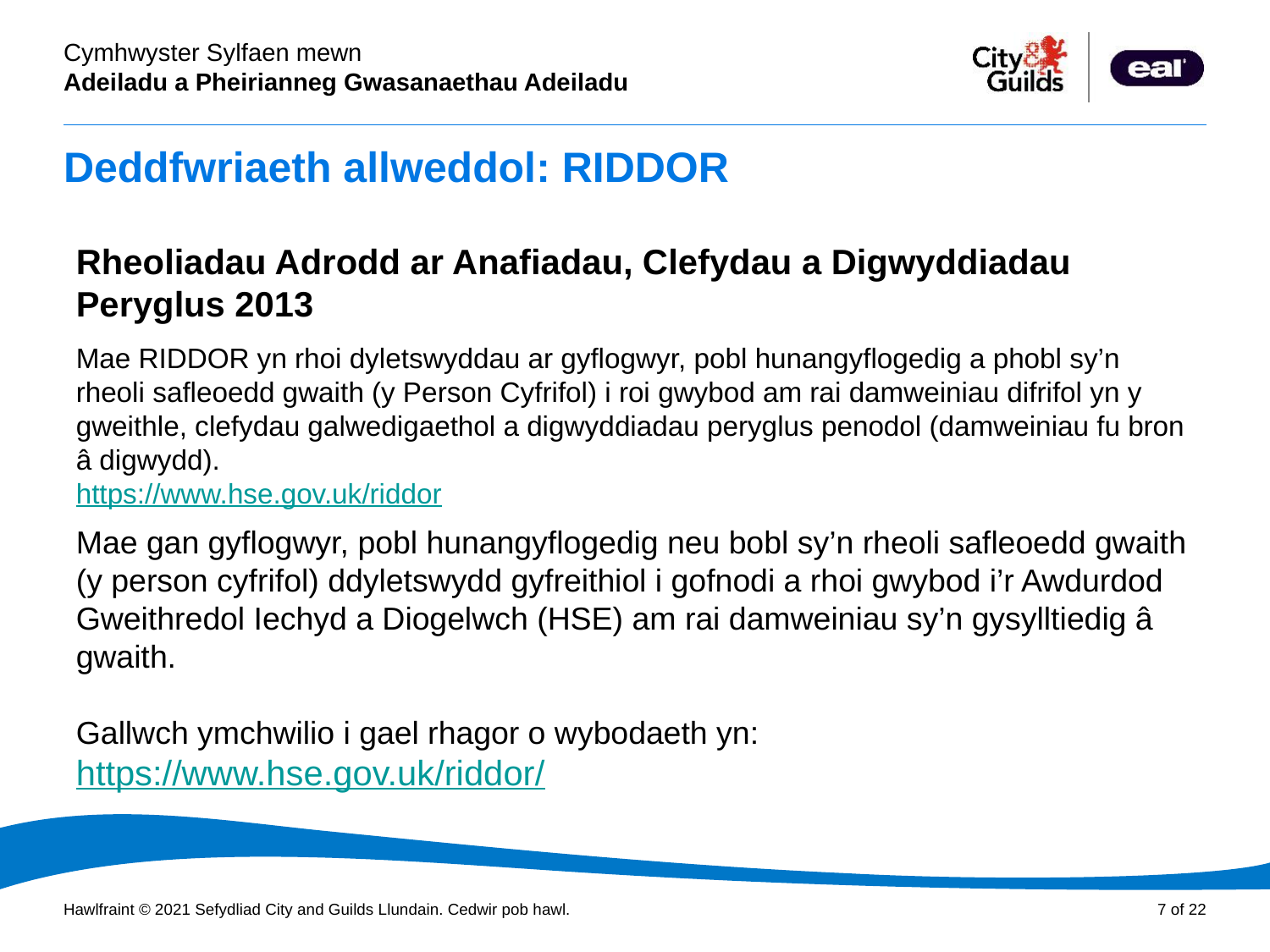

# Deddfwriaeth allweddol: RIDDOR
Rheoliadau Adrodd ar Anafiadau, Clefydau a Digwyddiadau Peryglus 2013
Mae RIDDOR yn rhoi dyletswyddau ar gyflogwyr, pobl hunangyflogedig a phobl sy’n rheoli safleoedd gwaith (y Person Cyfrifol) i roi gwybod am rai damweiniau difrifol yn y gweithle, clefydau galwedigaethol a digwyddiadau peryglus penodol (damweiniau fu bron â digwydd).
https://www.hse.gov.uk/riddor
Mae gan gyflogwyr, pobl hunangyflogedig neu bobl sy’n rheoli safleoedd gwaith (y person cyfrifol) ddyletswydd gyfreithiol i gofnodi a rhoi gwybod i’r Awdurdod Gweithredol Iechyd a Diogelwch (HSE) am rai damweiniau sy’n gysylltiedig â gwaith.

Gallwch ymchwilio i gael rhagor o wybodaeth yn: https://www.hse.gov.uk/riddor/